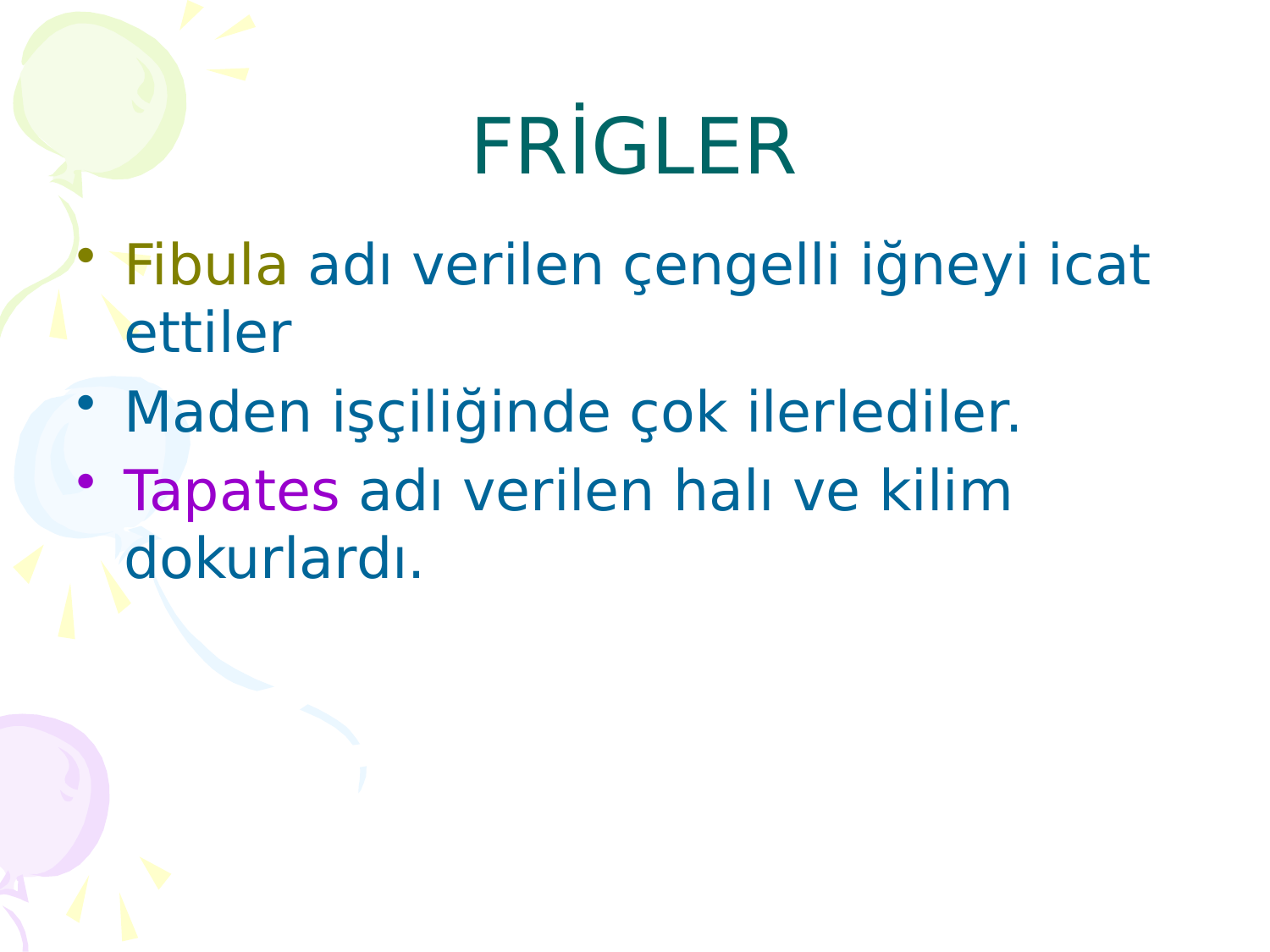

# FRİGLER
Fibula adı verilen çengelli iğneyi icat ettiler
Maden işçiliğinde çok ilerlediler.
Tapates adı verilen halı ve kilim dokurlardı.